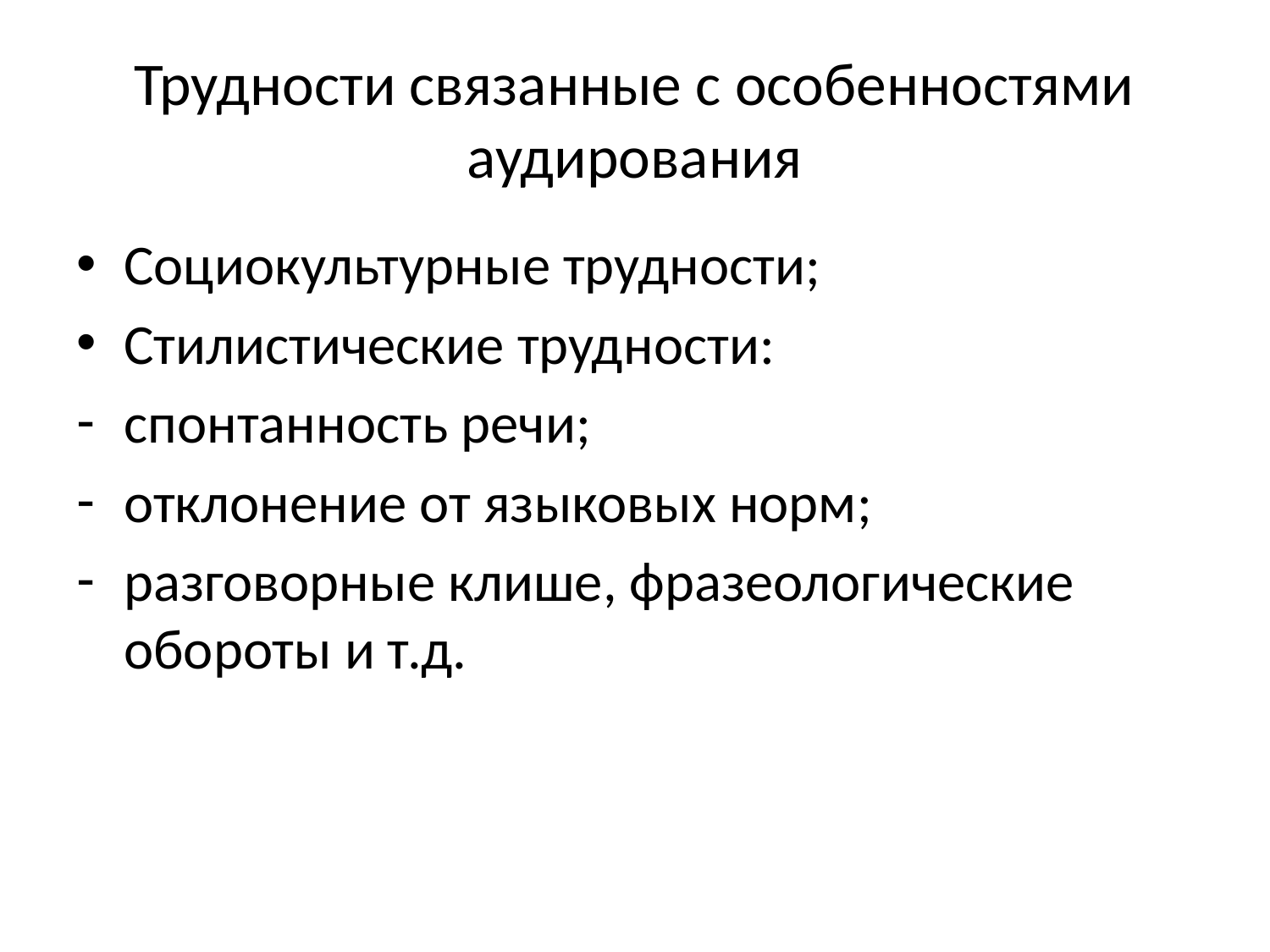

# Трудности связанные с особенностями аудирования
Социокультурные трудности;
Стилистические трудности:
спонтанность речи;
отклонение от языковых норм;
разговорные клише, фразеологические обороты и т.д.